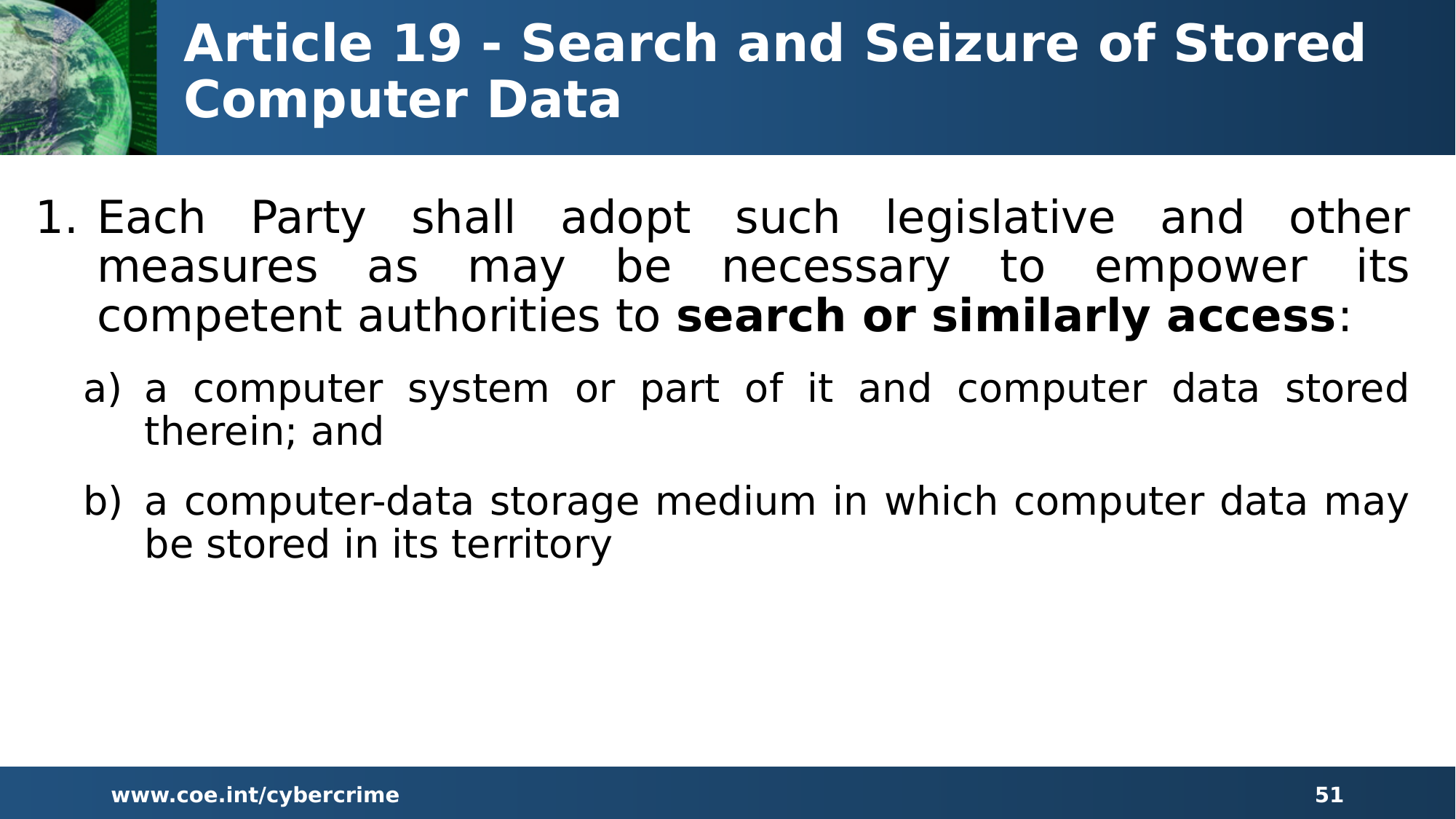

# Article 19 - Search and Seizure of Stored Computer Data
Each Party shall adopt such legislative and other measures as may be necessary to empower its competent authorities to search or similarly access:
a computer system or part of it and computer data stored therein; and
a computer-data storage medium in which computer data may be stored in its territory
www.coe.int/cybercrime
51